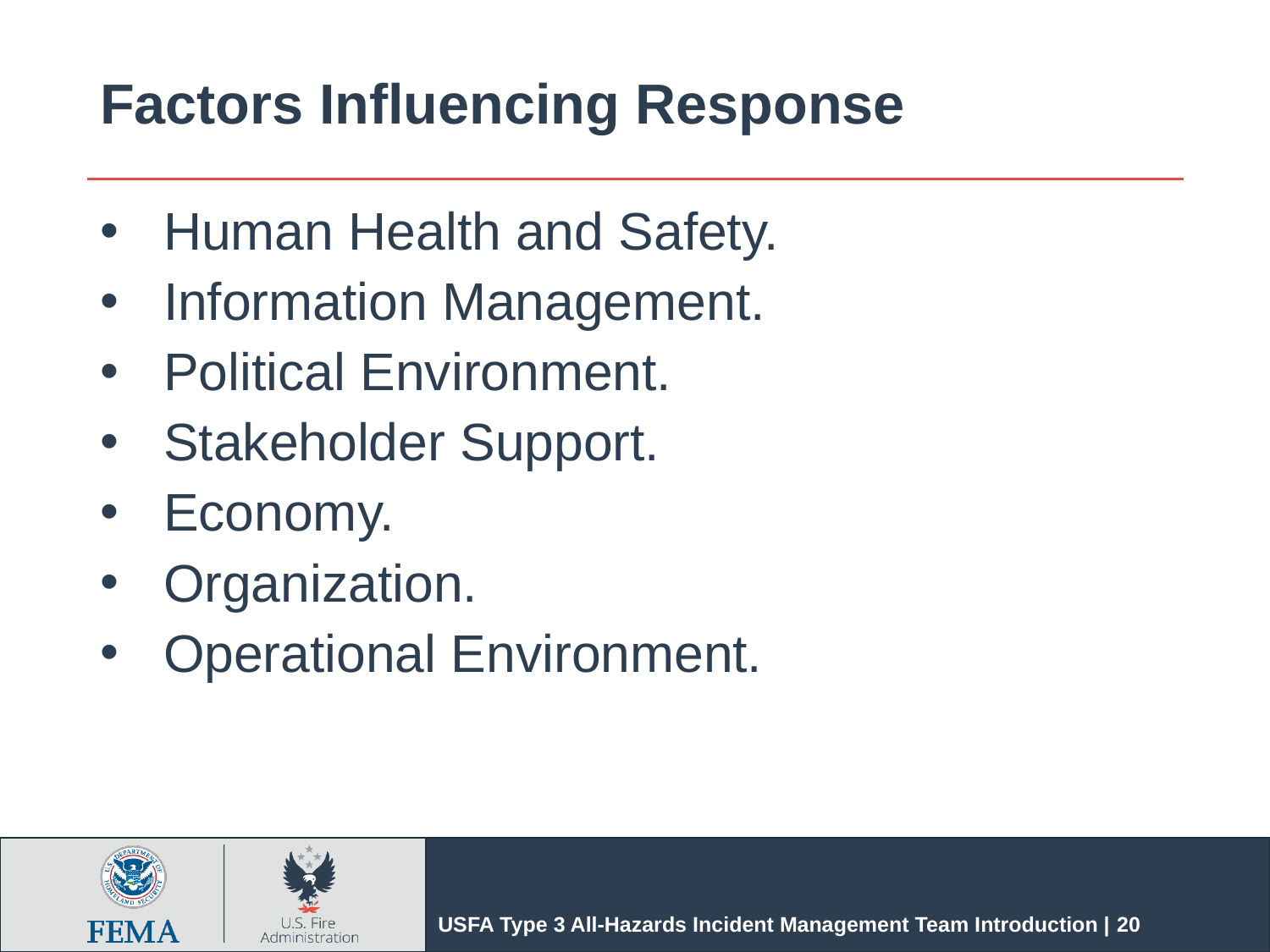

# Factors Influencing Response
Human Health and Safety.
Information Management.
Political Environment.
Stakeholder Support.
Economy.
Organization.
Operational Environment.

USFA Type 3 All-Hazards Incident Management Team Introduction | 20